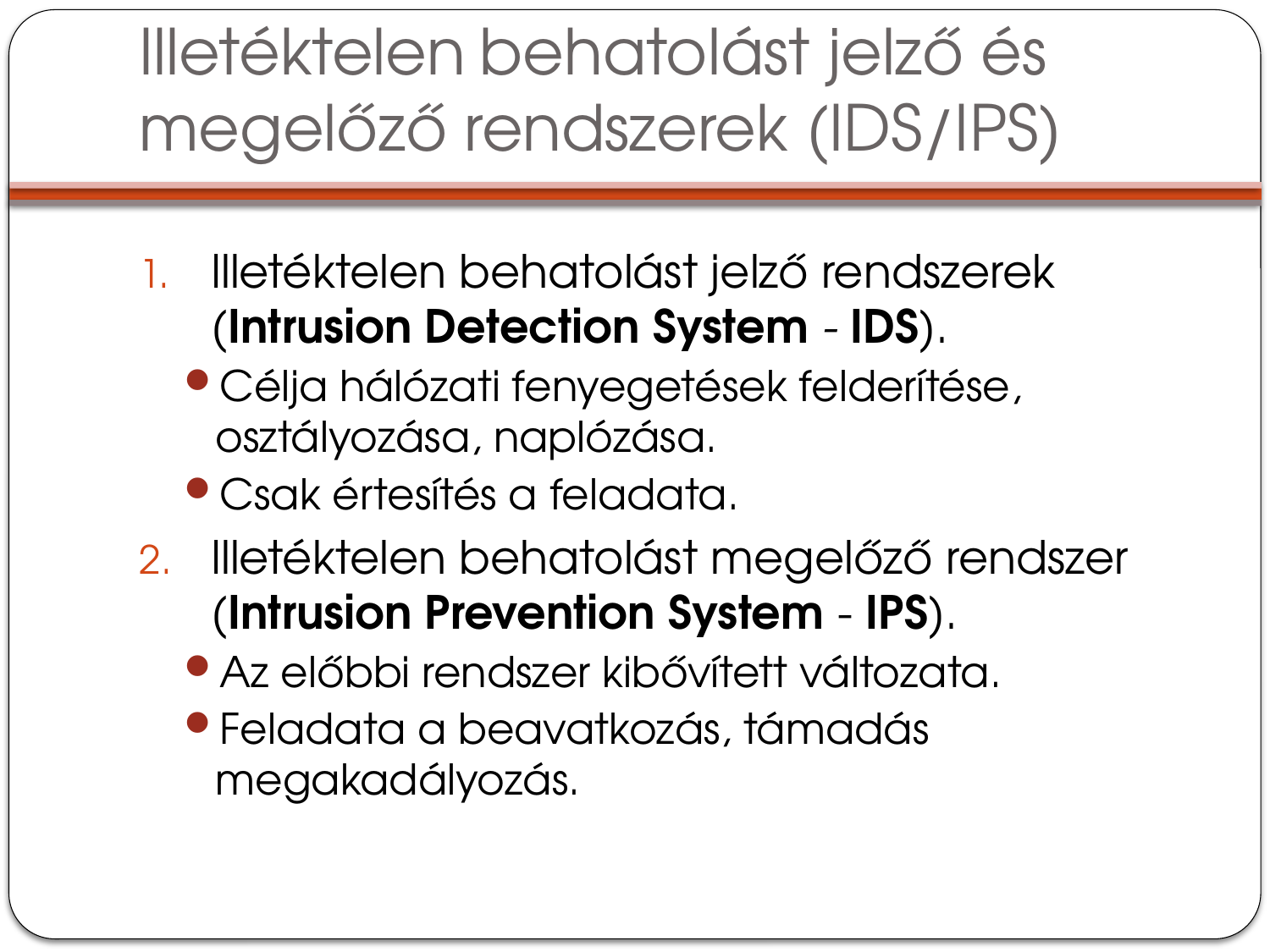

# Illetéktelen behatolást jelző és megelőző rendszerek (IDS/IPS)
Illetéktelen behatolást jelző rendszerek (Intrusion Detection System - IDS).
Célja hálózati fenyegetések felderítése, osztályozása, naplózása.
Csak értesítés a feladata.
Illetéktelen behatolást megelőző rendszer (Intrusion Prevention System - IPS).
Az előbbi rendszer kibővített változata.
Feladata a beavatkozás, támadás megakadályozás.